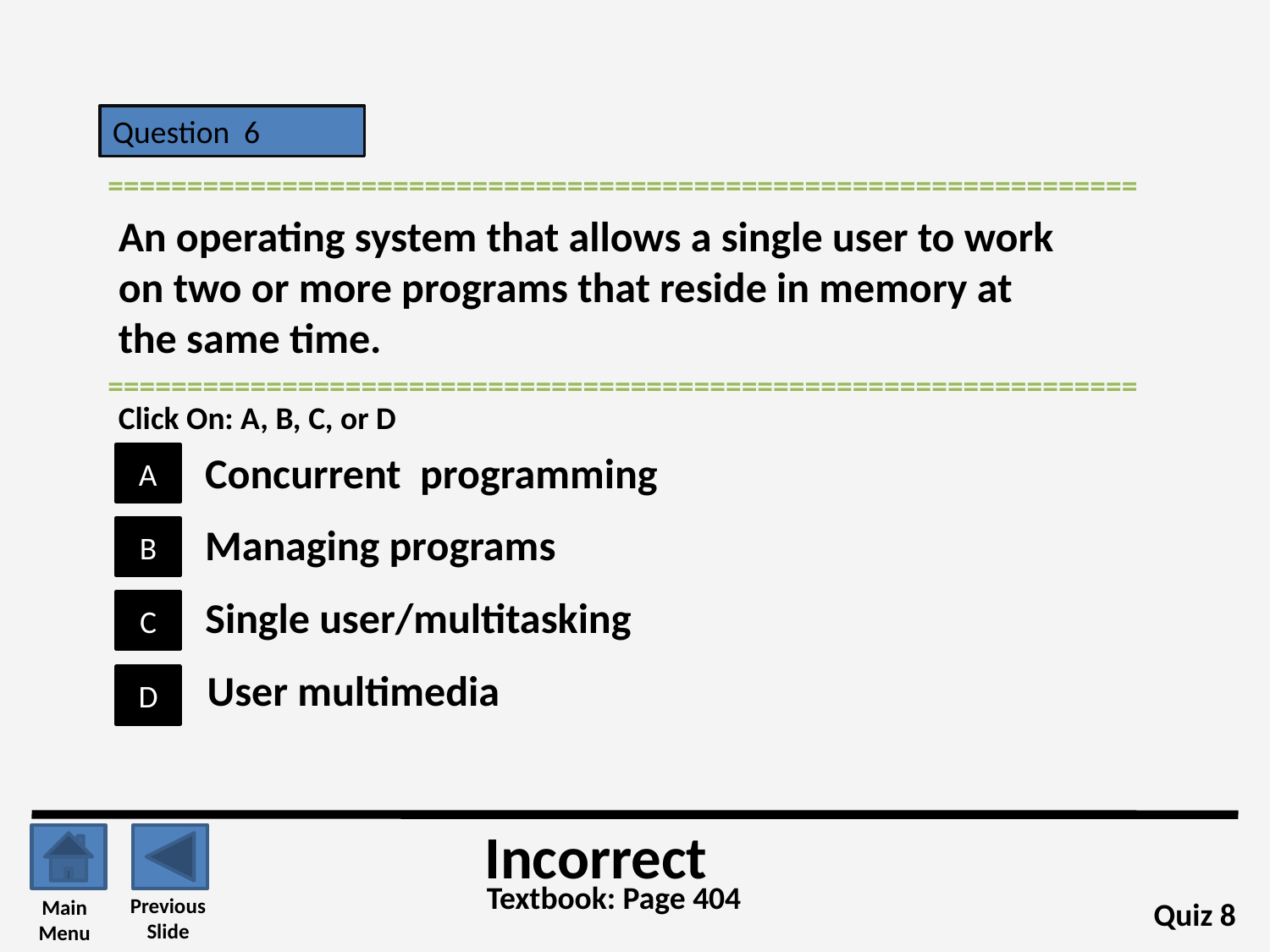

Question  6
=================================================================
An operating system that allows a single user to work on two or more programs that reside in memory at the same time.
=================================================================
Click On: A, B, C, or D

Concurrent  programming
A
Managing programs
B
Single user/multitasking
C
User multimedia
D
Incorrect

Textbook: Page 404
Previous
Slide
Main
Menu
Quiz 8